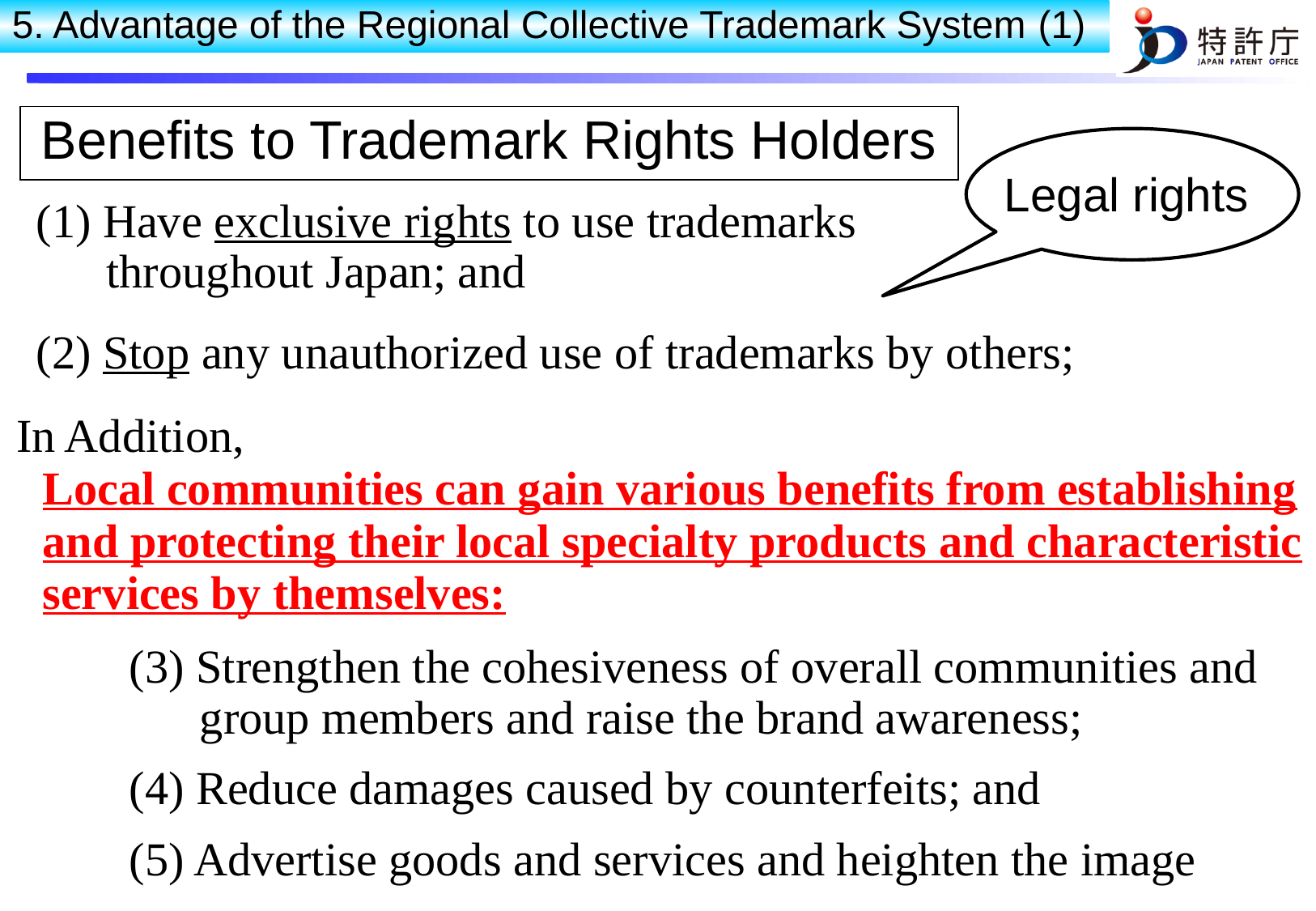

5. Advantage of the Regional Collective Trademark System (1)
Benefits to Trademark Rights Holders

Legal rights
(1) Have exclusive rights to use trademarks
      throughout Japan; and
(2) Stop any unauthorized use of trademarks by others;
In Addition,
Local communities can gain various benefits from establishing and protecting their local specialty products and characteristic services by themselves:
(3) Strengthen the cohesiveness of overall communities and
      group members and raise the brand awareness;

(4) Reduce damages caused by counterfeits; and
(5) Advertise goods and services and heighten the image